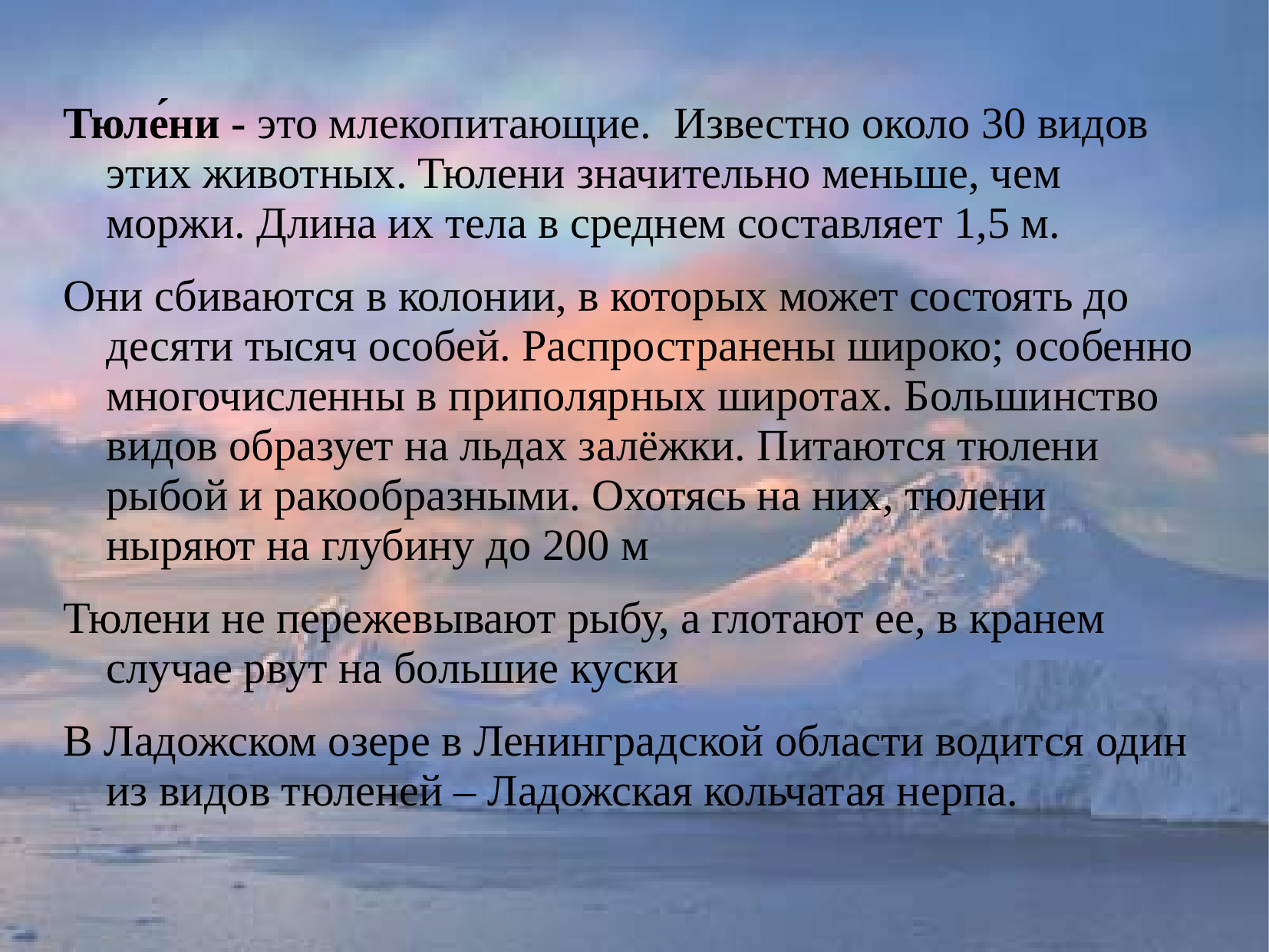

Тюле́ни - это млекопитающие.  Известно около 30 видов этих животных. Тюлени значительно меньше, чем моржи. Длина их тела в среднем составляет 1,5 м.
Они сбиваются в колонии, в которых может состоять до десяти тысяч особей. Распространены широко; особенно многочисленны в приполярных широтах. Большинство видов образует на льдах залёжки. Питаются тюлени рыбой и ракообразными. Охотясь на них, тюлени ныряют на глубину до 200 м
Тюлени не пережевывают рыбу, а глотают ее, в кранем случае рвут на большие куски
В Ладожском озере в Ленинградской области водится один из видов тюленей – Ладожская кольчатая нерпа.